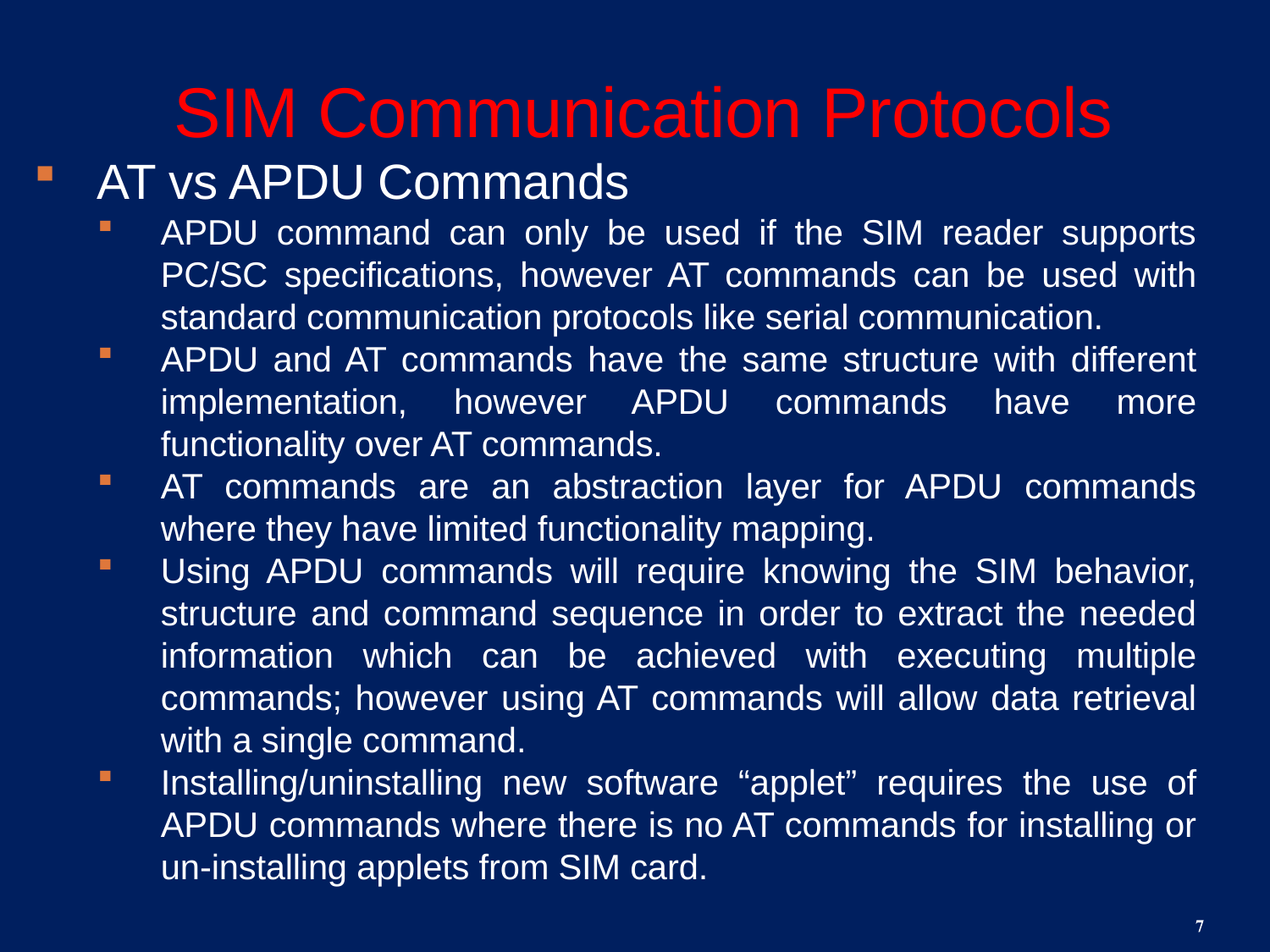

# SIM Communication Protocols
AT vs APDU Commands
APDU command can only be used if the SIM reader supports PC/SC specifications, however AT commands can be used with standard communication protocols like serial communication.
APDU and AT commands have the same structure with different implementation, however APDU commands have more functionality over AT commands.
AT commands are an abstraction layer for APDU commands where they have limited functionality mapping.
Using APDU commands will require knowing the SIM behavior, structure and command sequence in order to extract the needed information which can be achieved with executing multiple commands; however using AT commands will allow data retrieval with a single command.
Installing/uninstalling new software “applet” requires the use of APDU commands where there is no AT commands for installing or un-installing applets from SIM card.